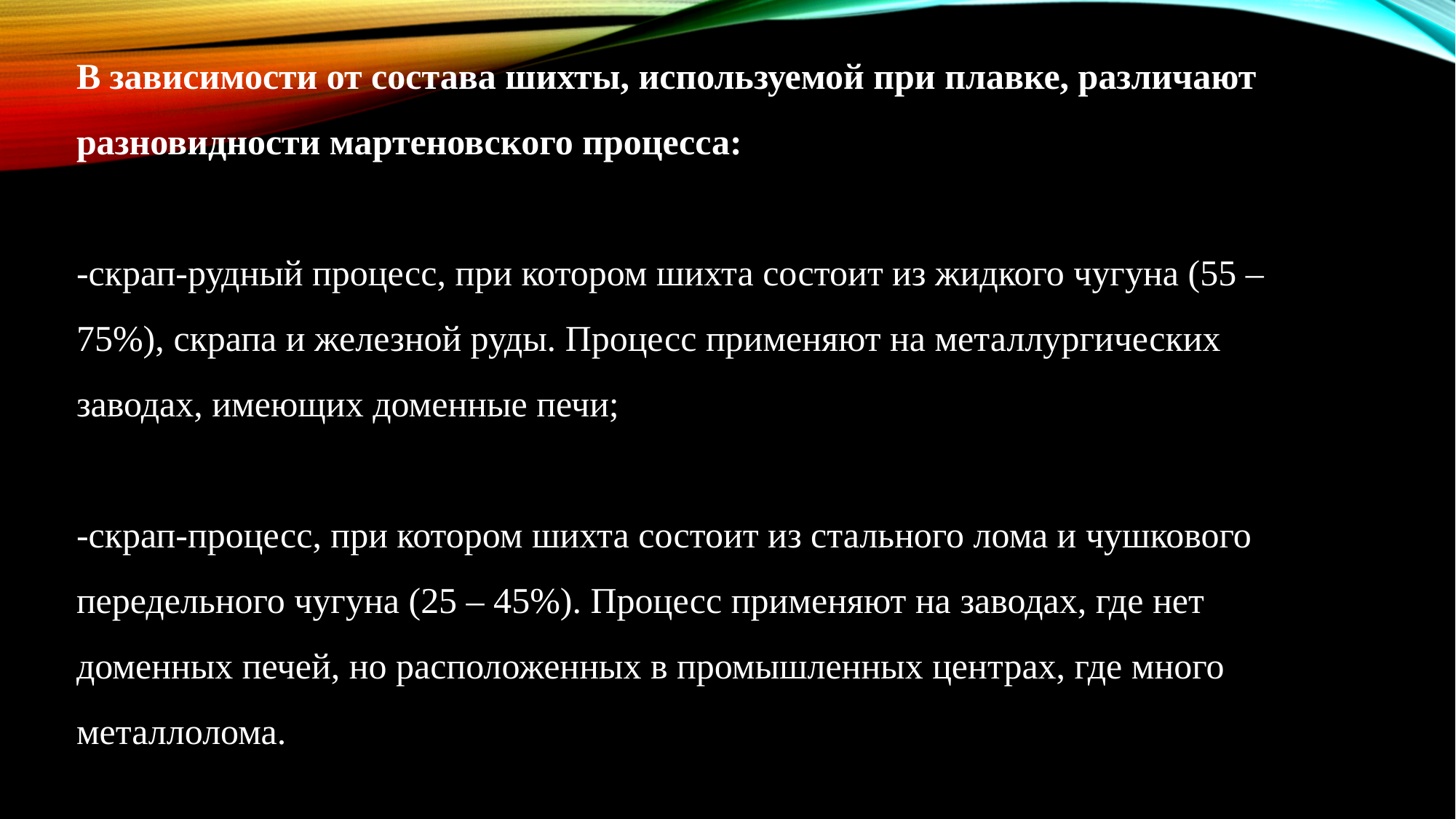

В зависимости от состава шихты, используемой при плавке, различают разновидности мартеновского процесса:

-скрап-рудный процесс, при котором шихта состоит из жидкого чугуна (55 – 75%), скрапа и железной руды. Процесс применяют на металлургических заводах, имеющих доменные печи;

-скрап-процесс, при котором шихта состоит из стального лома и чушкового передельного чугуна (25 – 45%). Процесс применяют на заводах, где нет доменных печей, но расположенных в промышленных центрах, где много металлолома.